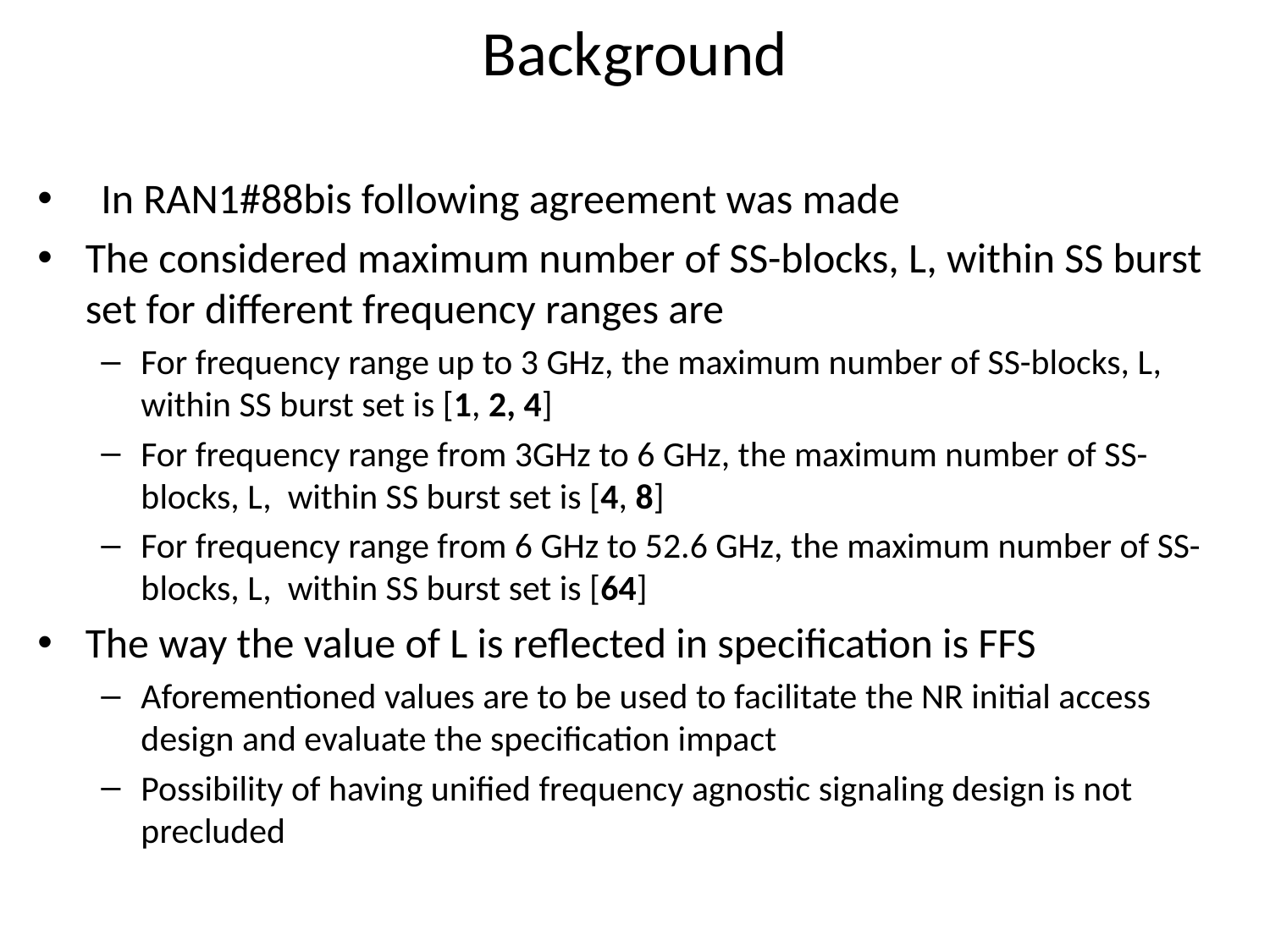

# Background

In RAN1#88bis following agreement was made
The considered maximum number of SS-blocks, L, within SS burst set for different frequency ranges are
For frequency range up to 3 GHz, the maximum number of SS-blocks, L,  within SS burst set is [1, 2, 4]
For frequency range from 3GHz to 6 GHz, the maximum number of SS-blocks, L,  within SS burst set is [4, 8]
For frequency range from 6 GHz to 52.6 GHz, the maximum number of SS-blocks, L,  within SS burst set is [64]
The way the value of L is reflected in specification is FFS
Aforementioned values are to be used to facilitate the NR initial access design and evaluate the specification impact
Possibility of having unified frequency agnostic signaling design is not precluded